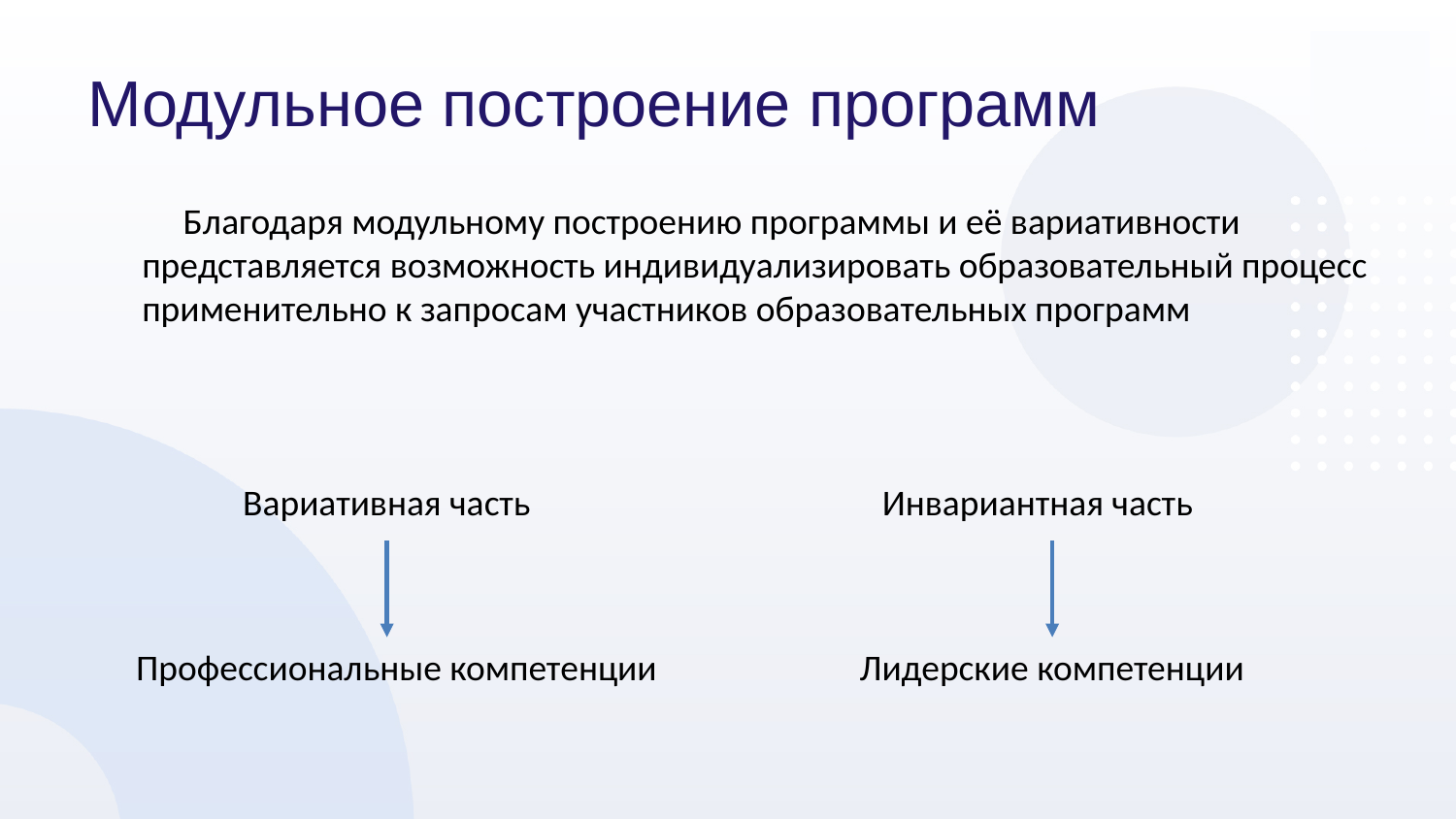

# Модульное построение программ

	     Благодаря модульному построению программы и её вариативности представляется возможность индивидуализировать образовательный процесс применительно к запросам участников образовательных программ
Вариативная часть
Инвариантная часть
Профессиональные компетенции
Лидерские компетенции